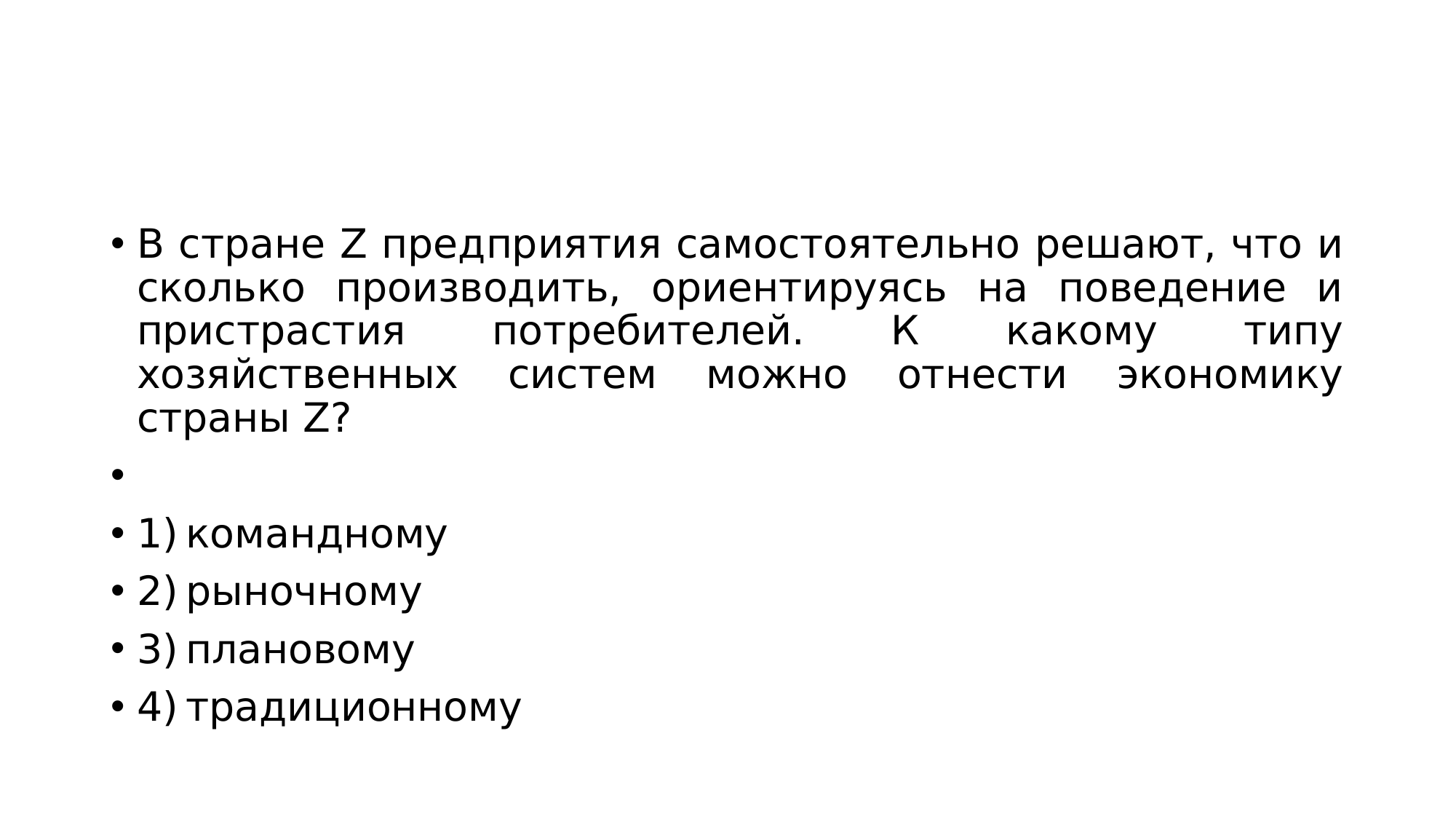

#
В стране Z предприятия самостоятельно решают, что и сколько производить, ориентируясь на поведение и пристрастия потребителей. К какому типу хозяйственных систем можно отнести экономику страны Z?

1) командному
2) рыночному
3) плановому
4) традиционному